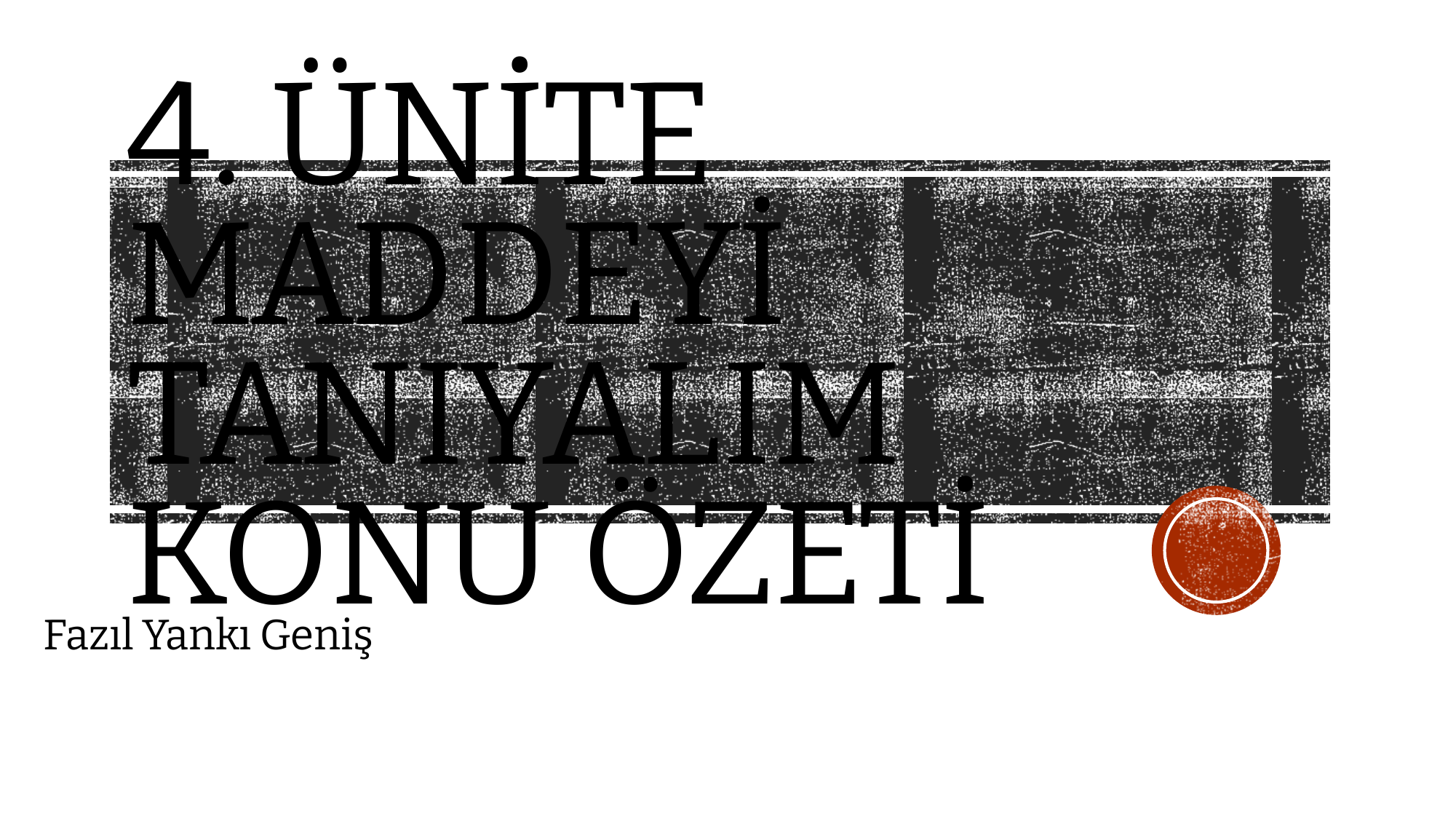

# 4. Ünite maddeyi tanıyalım konu özeti
Fazıl Yankı Geniş